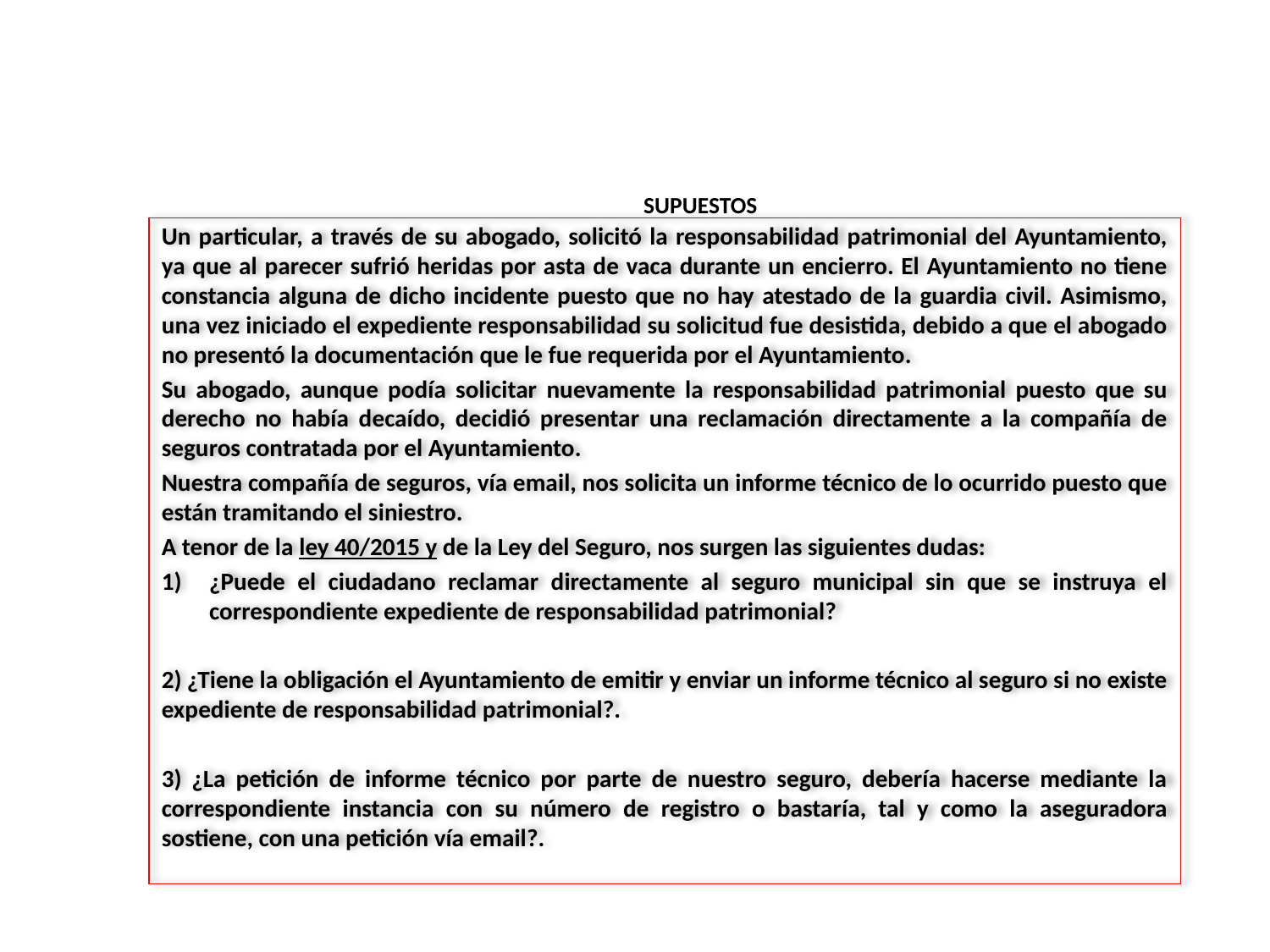

# SUPUESTOS
Un particular, a través de su abogado, solicitó la responsabilidad patrimonial del Ayuntamiento, ya que al parecer sufrió heridas por asta de vaca durante un encierro. El Ayuntamiento no tiene constancia alguna de dicho incidente puesto que no hay atestado de la guardia civil. Asimismo, una vez iniciado el expediente responsabilidad su solicitud fue desistida, debido a que el abogado no presentó la documentación que le fue requerida por el Ayuntamiento.
Su abogado, aunque podía solicitar nuevamente la responsabilidad patrimonial puesto que su derecho no había decaído, decidió presentar una reclamación directamente a la compañía de seguros contratada por el Ayuntamiento.
Nuestra compañía de seguros, vía email, nos solicita un informe técnico de lo ocurrido puesto que están tramitando el siniestro.
A tenor de la ley 40/2015 y de la Ley del Seguro, nos surgen las siguientes dudas:
¿Puede el ciudadano reclamar directamente al seguro municipal sin que se instruya el correspondiente expediente de responsabilidad patrimonial?

2) ¿Tiene la obligación el Ayuntamiento de emitir y enviar un informe técnico al seguro si no existe expediente de responsabilidad patrimonial?.

3) ¿La petición de informe técnico por parte de nuestro seguro, debería hacerse mediante la correspondiente instancia con su número de registro o bastaría, tal y como la aseguradora sostiene, con una petición vía email?.